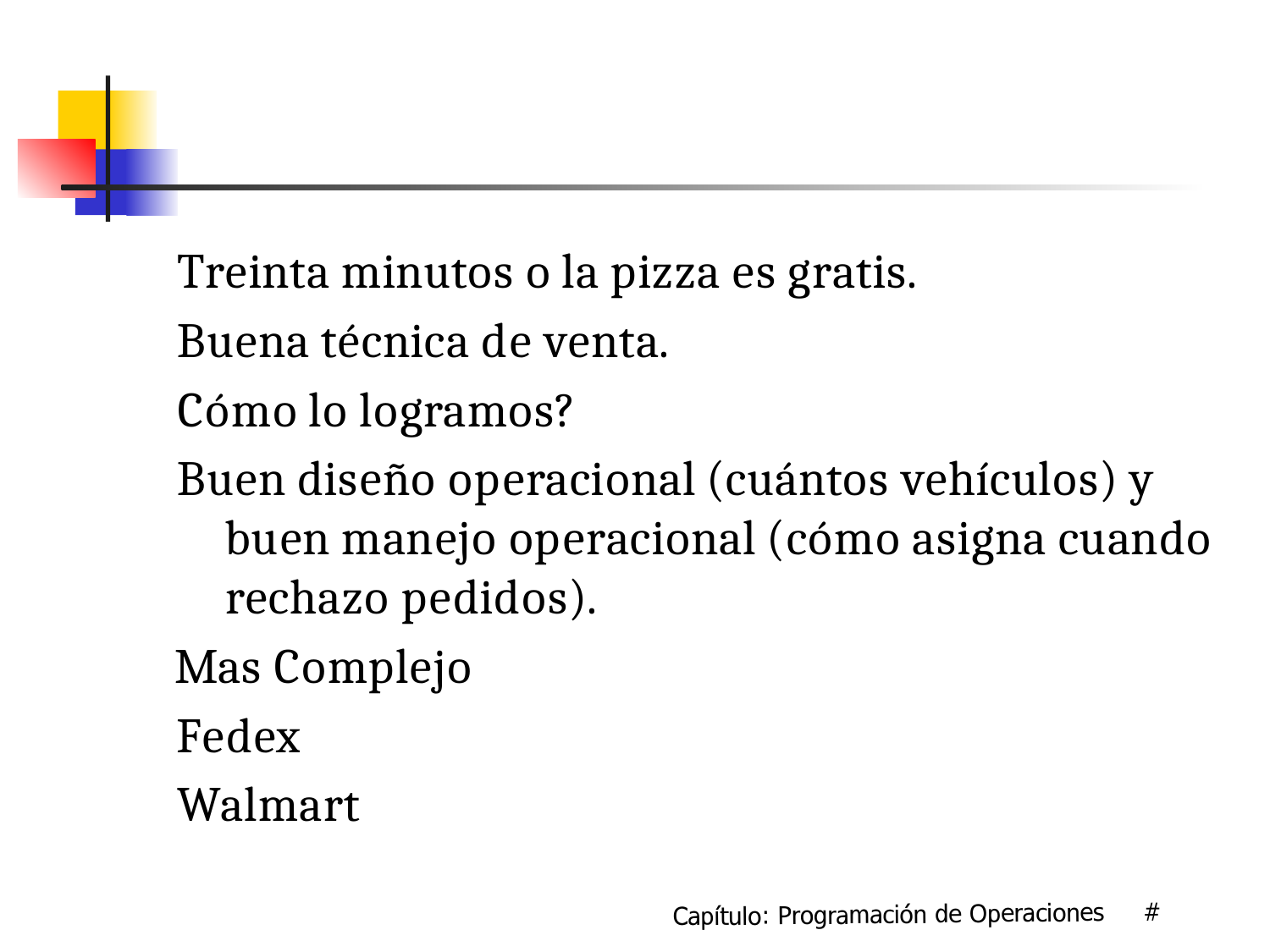

#
Treinta minutos o la pizza es gratis.
Buena técnica de venta.
Cómo lo logramos?
Buen diseño operacional (cuántos vehículos) y buen manejo operacional (cómo asigna cuando rechazo pedidos).
Mas Complejo
Fedex
Walmart
Capítulo: Programación de Operaciones     #